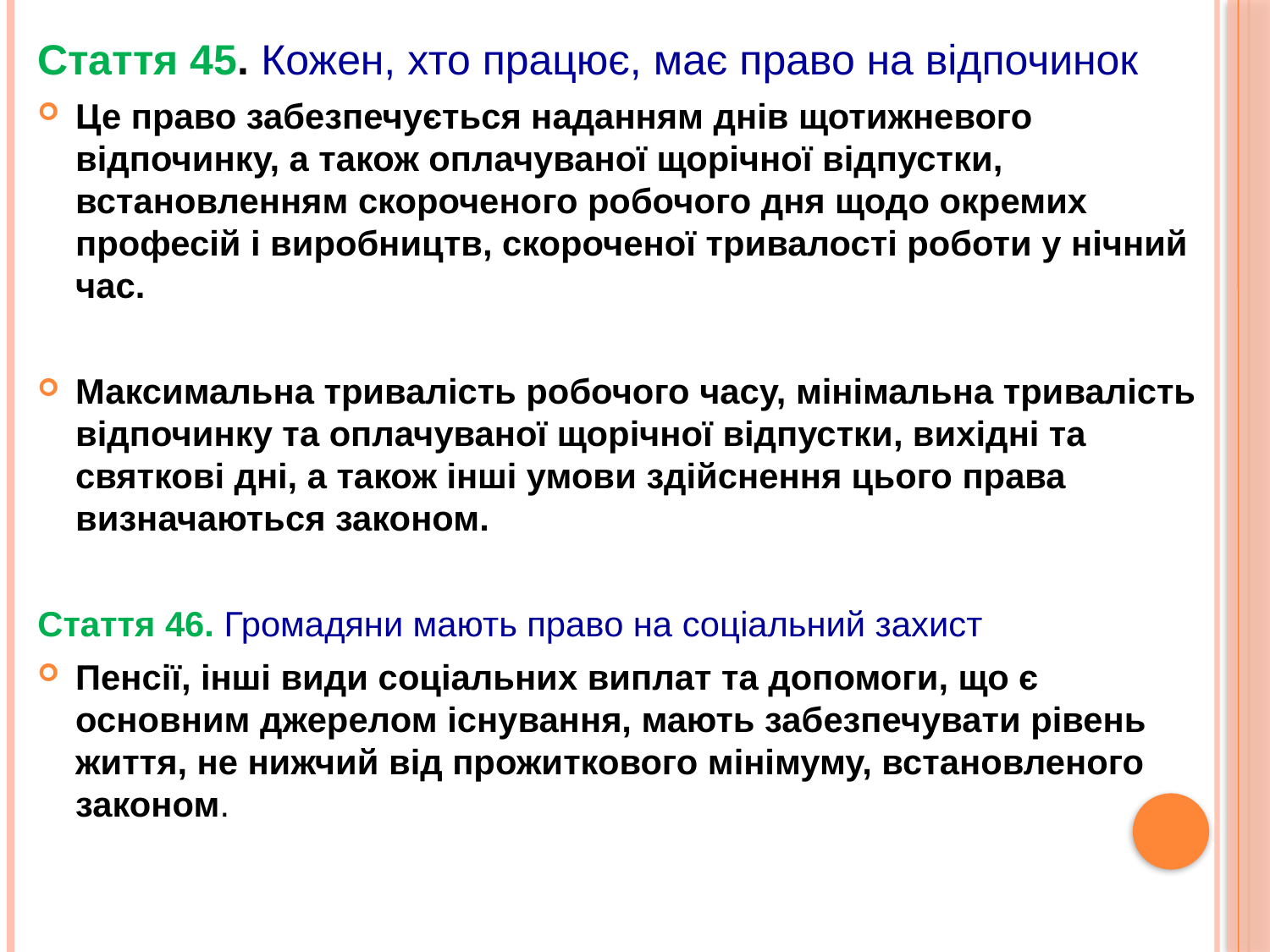

Стаття 45. Кожен, хто працює, має право на відпочинок
Це право забезпечується наданням днів щотижневого відпочинку, а також оплачуваної щорічної відпустки, встановленням скороченого робочого дня щодо окремих професій і виробництв, скороченої тривалості роботи у нічний час.

Максимальна тривалість робочого часу, мінімальна тривалість відпочинку та оплачуваної щорічної відпустки, вихідні та святкові дні, а також інші умови здійснення цього права визначаються законом.

Стаття 46. Громадяни мають право на соціальний захист
Пенсії, інші види соціальних виплат та допомоги, що є основним джерелом існування, мають забезпечувати рівень життя, не нижчий від прожиткового мінімуму, встановленого законом.